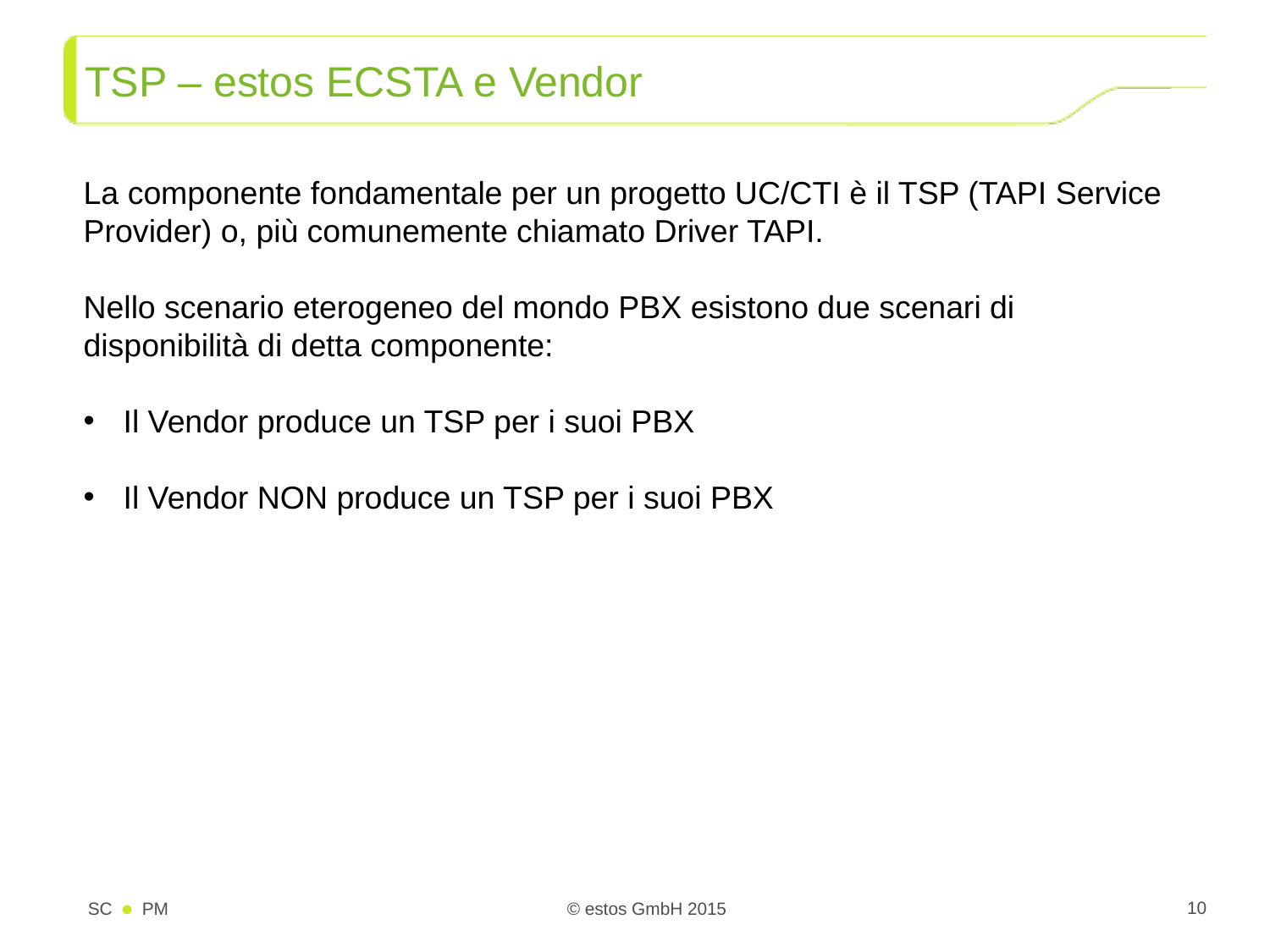

# TSP – estos ECSTA e Vendor

La componente fondamentale per un progetto UC/CTI è il TSP (TAPI Service Provider) o, più comunemente chiamato Driver TAPI.

Nello scenario eterogeneo del mondo PBX esistono due scenari di disponibilità di detta componente:

Il Vendor produce un TSP per i suoi PBX

Il Vendor NON produce un TSP per i suoi PBX

SC
PM
10